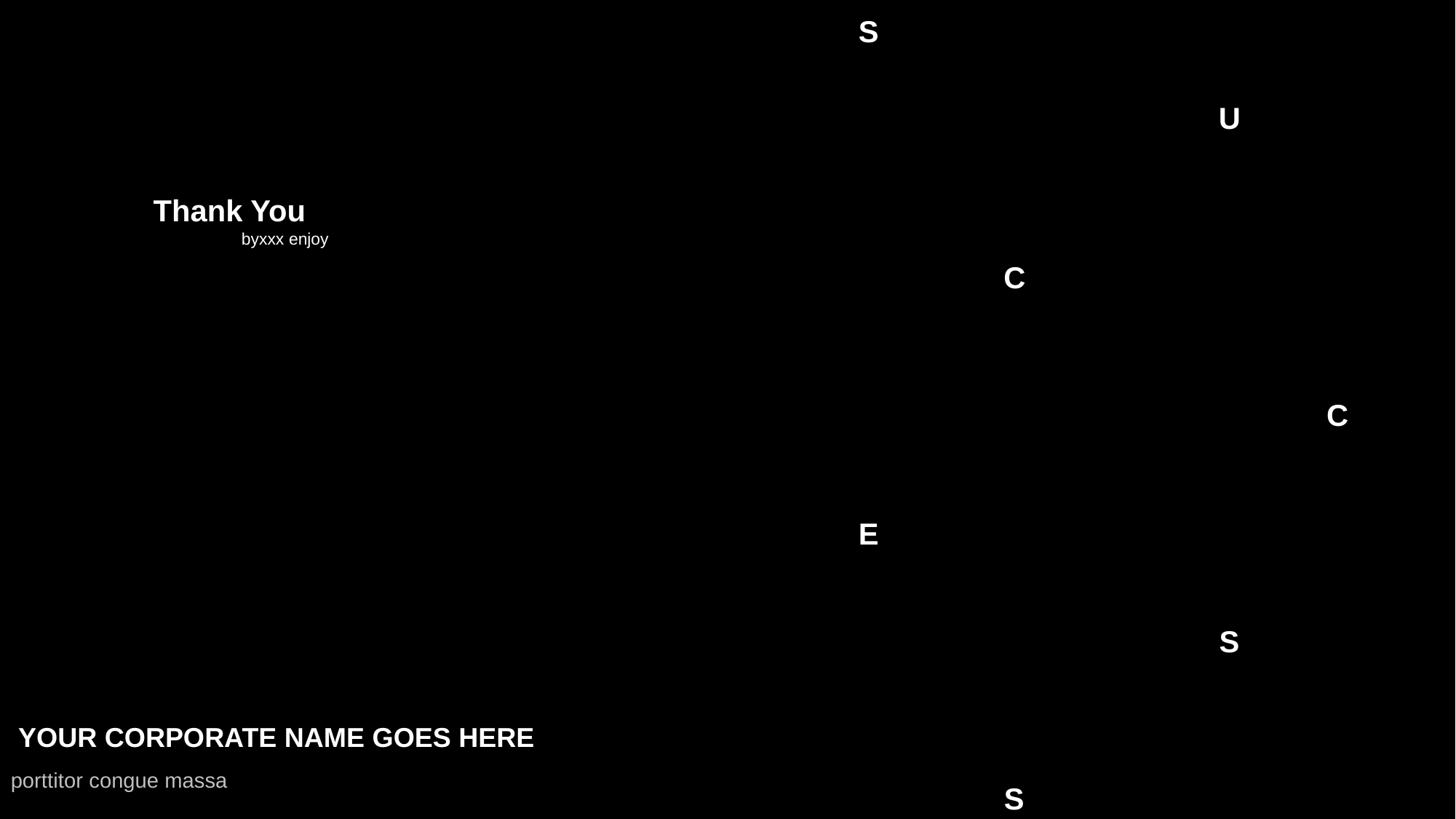

S
U
Thank You
byxxx enjoy
C
C
E
S
 YOUR CORPORATE NAME GOES HERE
porttitor congue massa
S